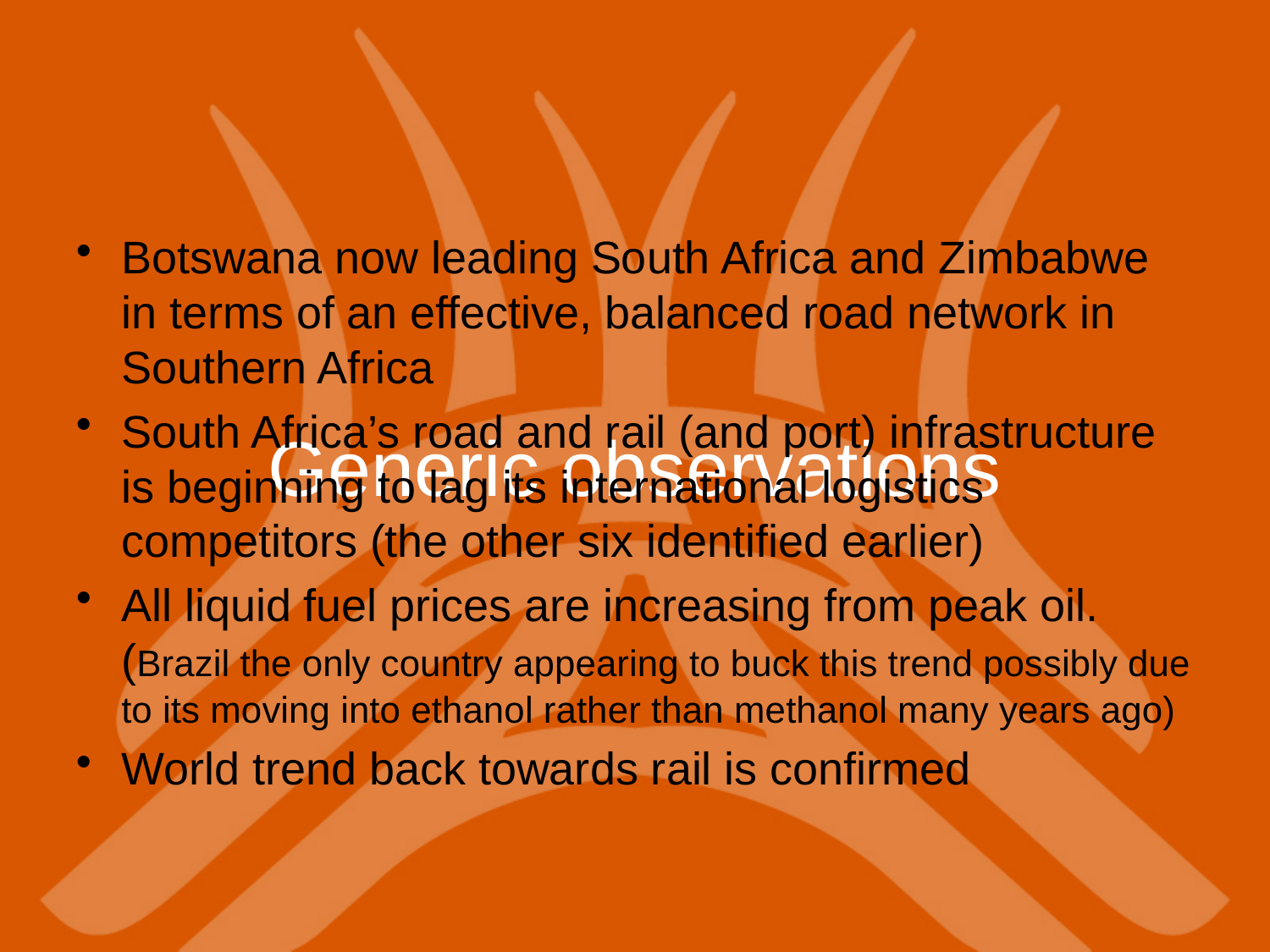

Botswana now leading South Africa and Zimbabwe in terms of an effective, balanced road network in Southern Africa
South Africa’s road and rail (and port) infrastructure is beginning to lag its international logistics competitors (the other six identified earlier)
All liquid fuel prices are increasing from peak oil. (Brazil the only country appearing to buck this trend possibly due to its moving into ethanol rather than methanol many years ago)
World trend back towards rail is confirmed
# Generic observations